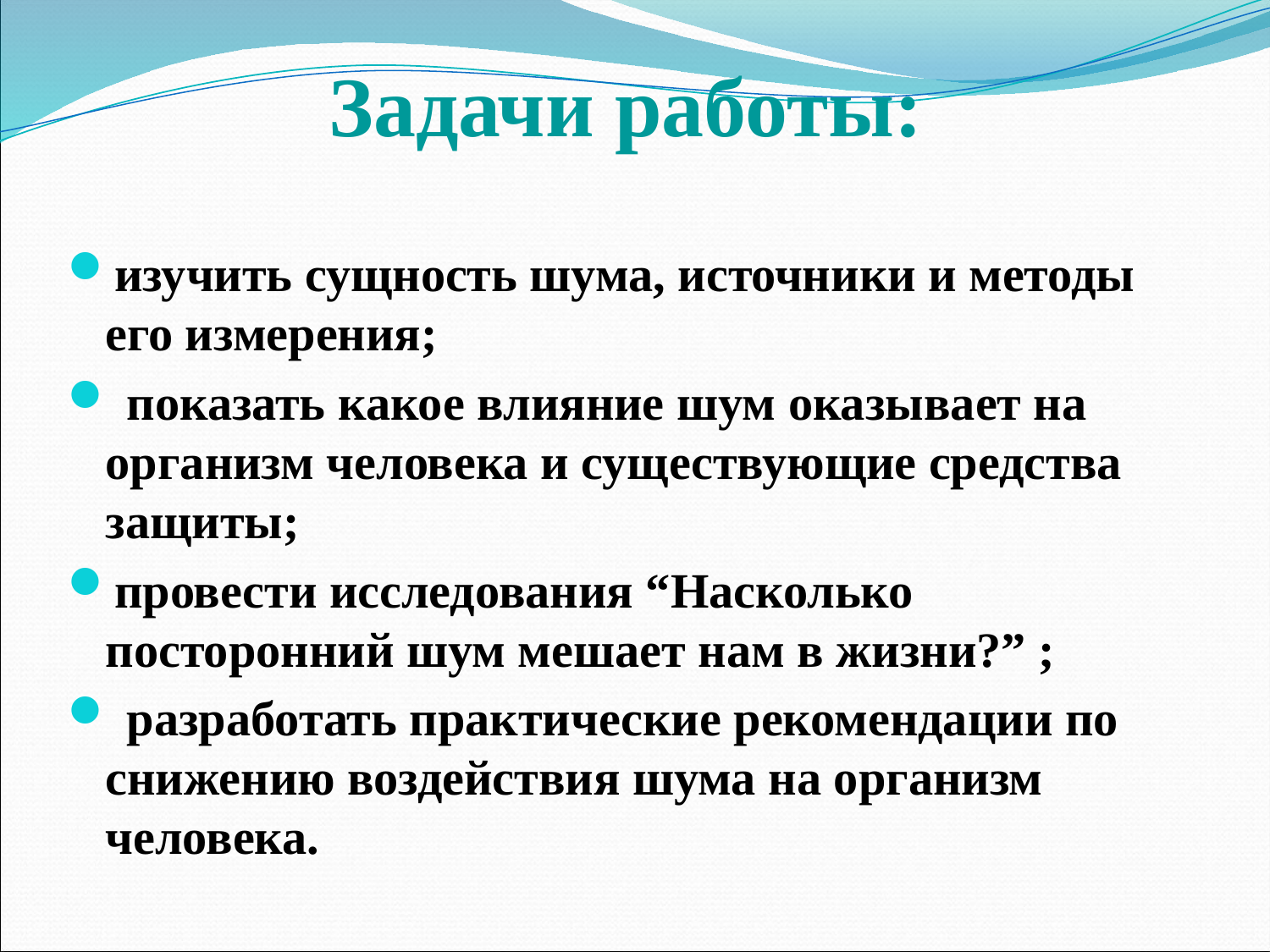

# Задачи работы:
изучить сущность шума, источники и методы его измерения;
 показать какое влияние шум оказывает на организм человека и существующие средства защиты;
провести исследования “Насколько посторонний шум мешает нам в жизни?” ;
 разработать практические рекомендации по снижению воздействия шума на организм человека.